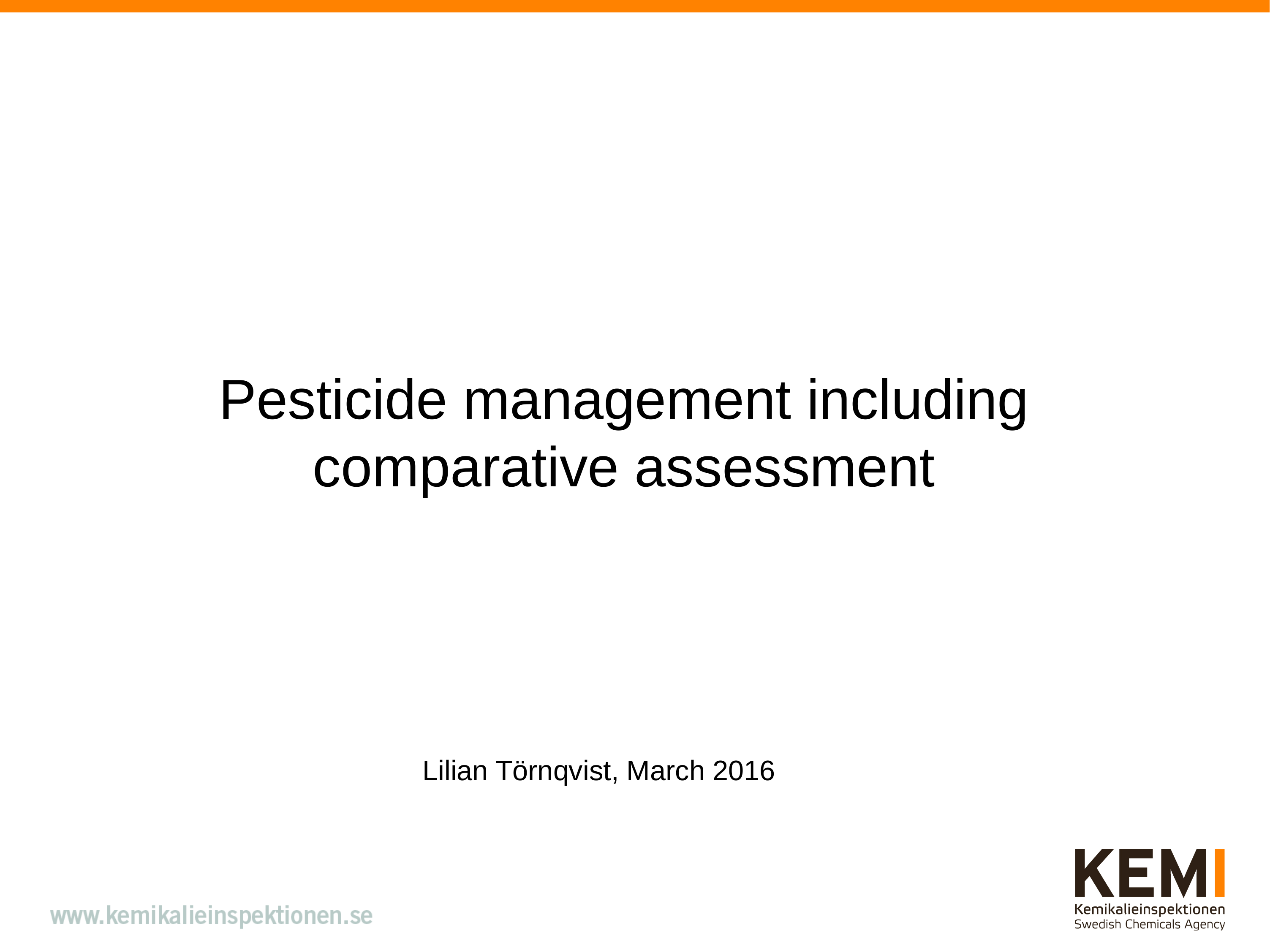

Pesticide management including comparative assessment
#
Lilian Törnqvist, March 2016